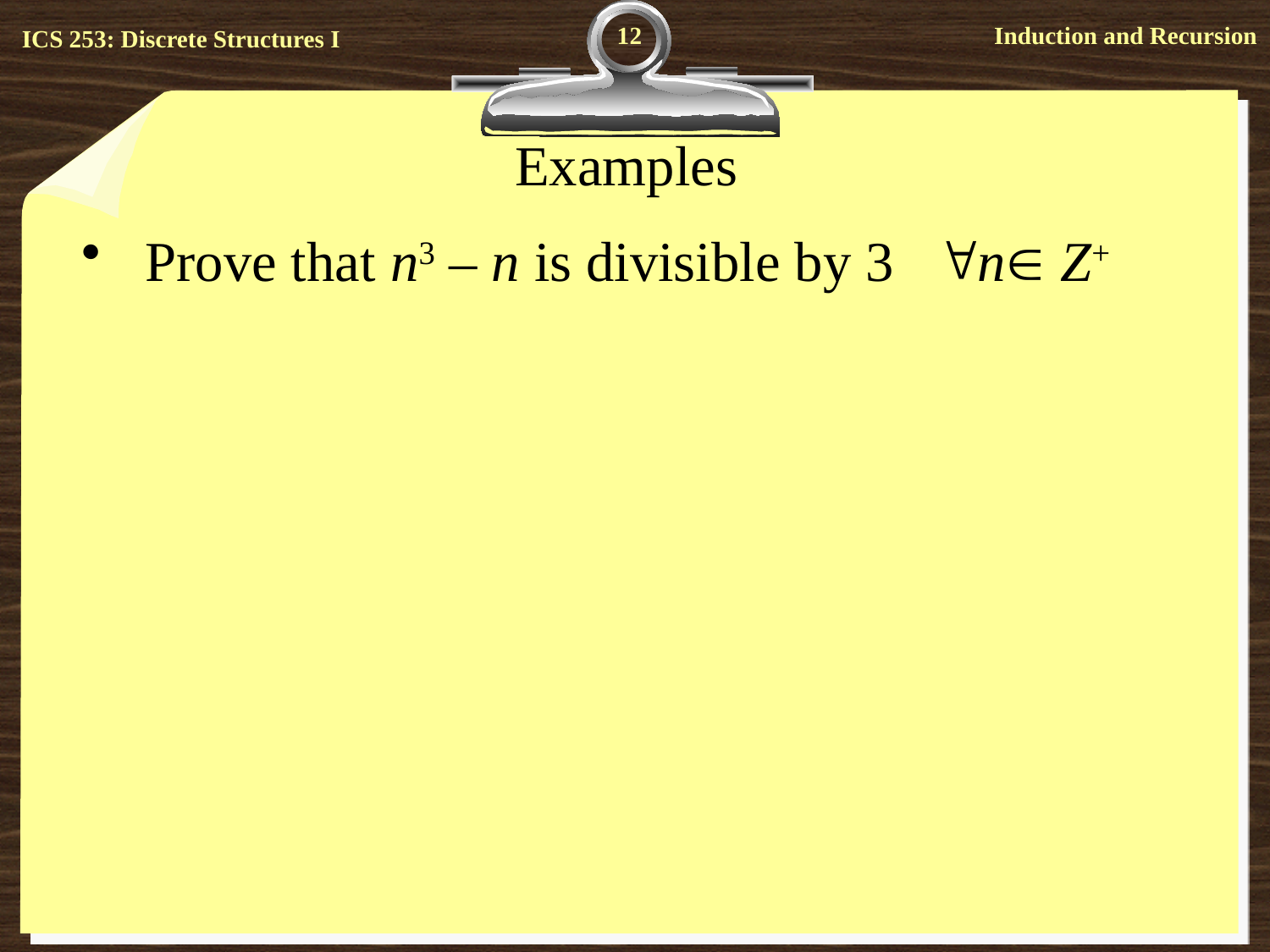

12
# Examples
Prove that n3 – n is divisible by 3  ∀n∈ Z+